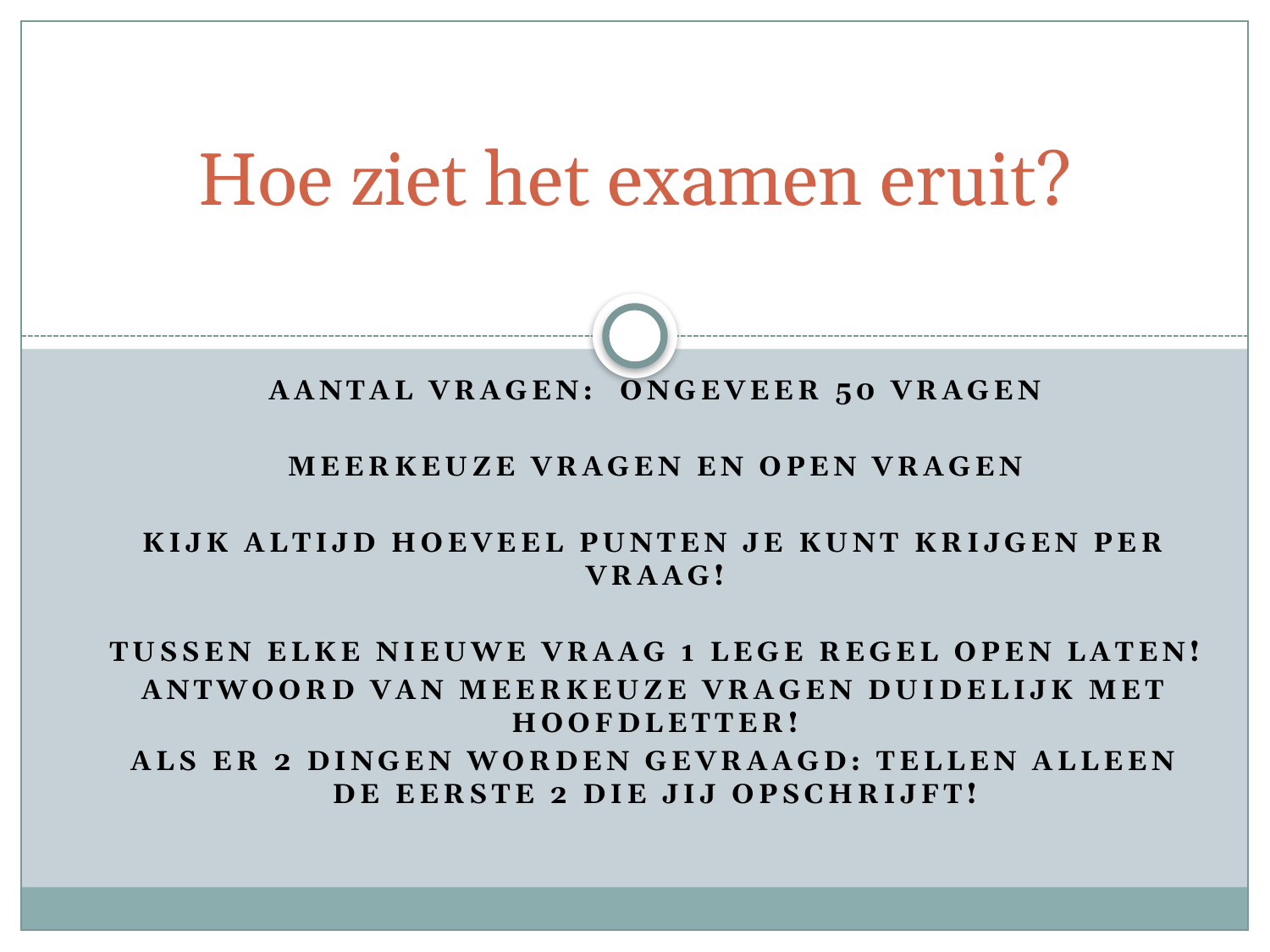

# Hoe ziet het examen eruit?
Aantal vragen:  ongeveer 50 vragen

Meerkeuze vragen en Open vragen

Kijk altijd hoeveel punten je kunt krijgen per vraag!

Tussen elke nieuwe vraag 1 lege regel open laten!
Antwoord van meerkeuze vragen duidelijk met hoofdletter!
Als er 2 dingen worden gevraagd: tellen alleen de eerste 2 die jij opschrijft!